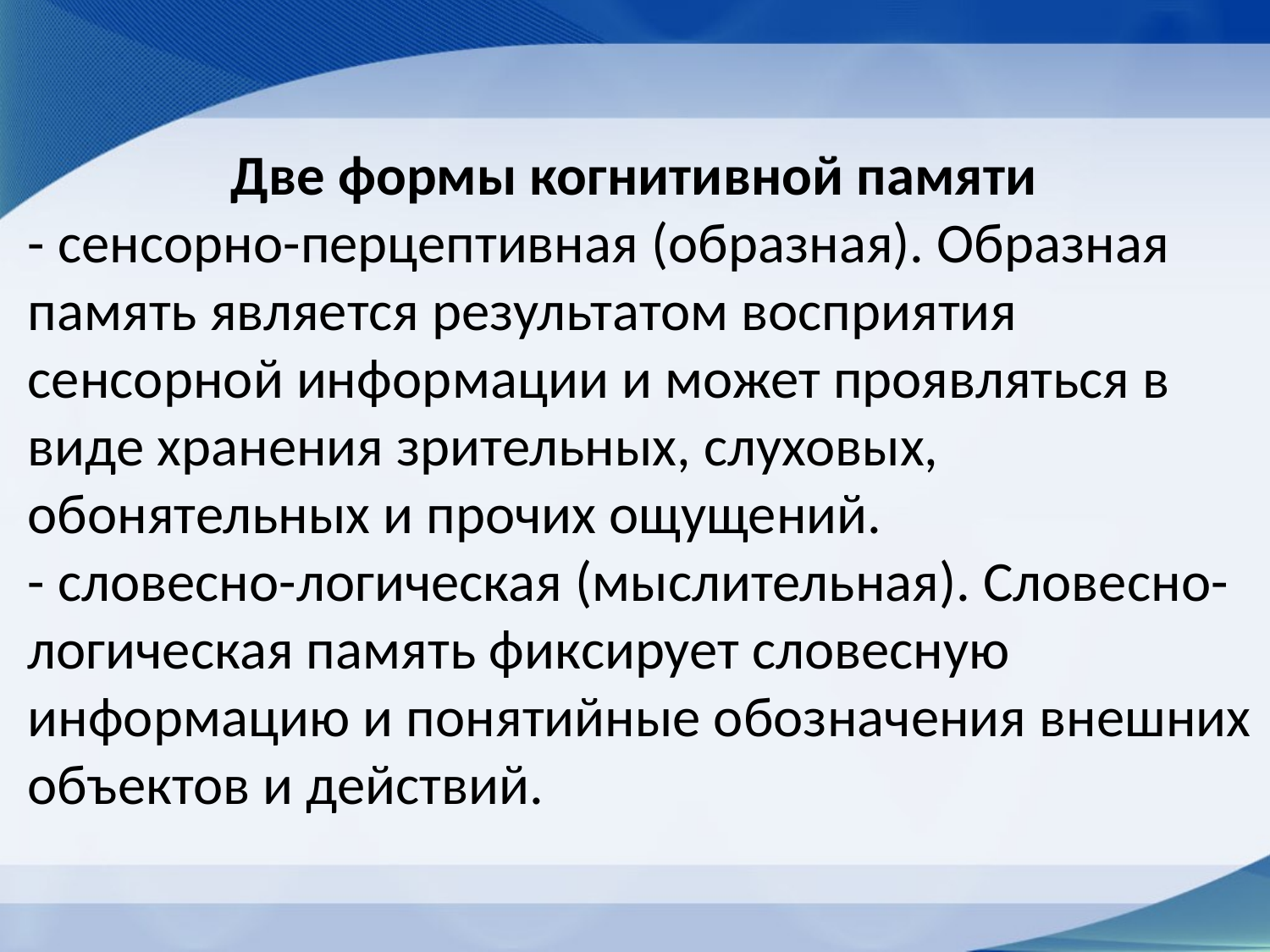

# Две формы когнитивной памяти - сенсорно-перцептивная (образная). Образная память является резуль­татом восприятия сенсорной инфор­мации и может проявляться в виде хранения зрительных, слуховых, обонятельных и прочих ощущений. - словесно-логическая (мыслительная). Словесно-логическая память фик­сирует словесную информацию и понятийные обозначения внешних объектов и действий.